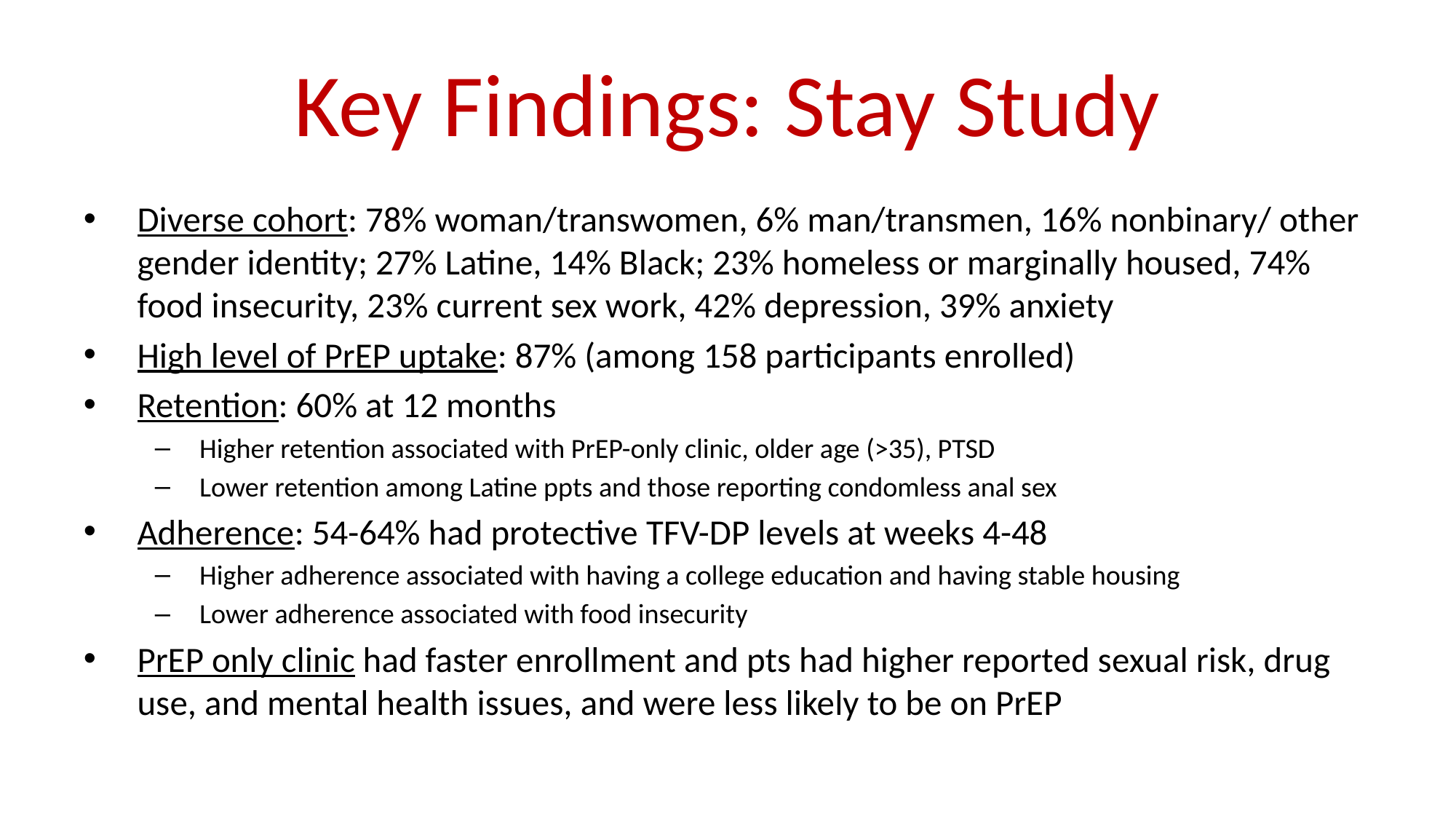

# Key Findings: Stay Study
Diverse cohort: 78% woman/transwomen, 6% man/transmen, 16% nonbinary/ other gender identity; 27% Latine, 14% Black; 23% homeless or marginally housed, 74% food insecurity, 23% current sex work, 42% depression, 39% anxiety
High level of PrEP uptake: 87% (among 158 participants enrolled)
Retention: 60% at 12 months
Higher retention associated with PrEP-only clinic, older age (>35), PTSD
Lower retention among Latine ppts and those reporting condomless anal sex
Adherence: 54-64% had protective TFV-DP levels at weeks 4-48
Higher adherence associated with having a college education and having stable housing
Lower adherence associated with food insecurity
PrEP only clinic had faster enrollment and pts had higher reported sexual risk, drug use, and mental health issues, and were less likely to be on PrEP